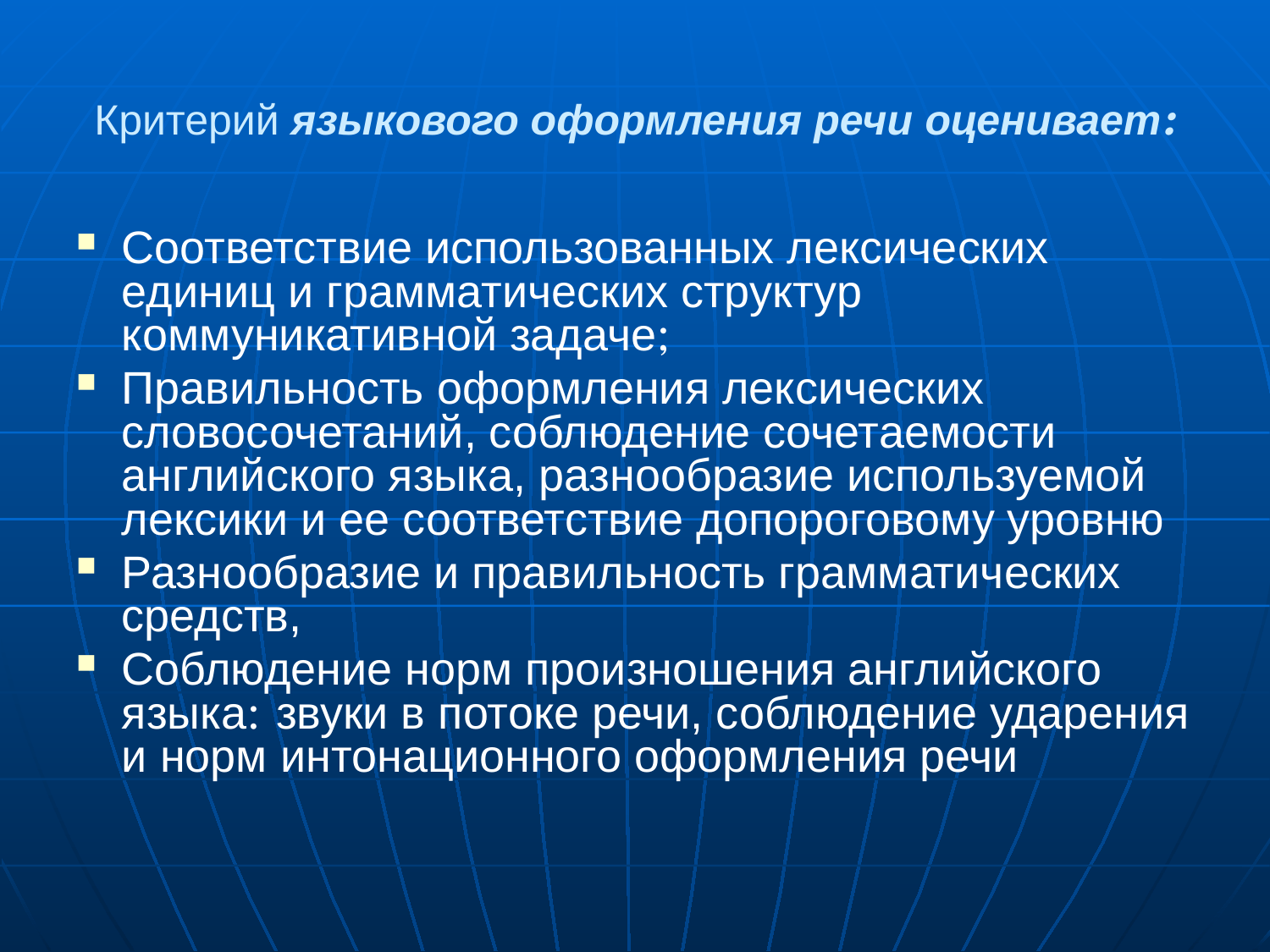

Критерий языкового оформления речи оценивает:
Соответствие использованных лексических единиц и грамматических структур коммуникативной задаче;
Правильность оформления лексических словосочетаний, соблюдение сочетаемости английского языка, разнообразие используемой лексики и ее соответствие допороговому уровню
Разнообразие и правильность грамматических средств,
Соблюдение норм произношения английского языка: звуки в потоке речи, соблюдение ударения и норм интонационного оформления речи